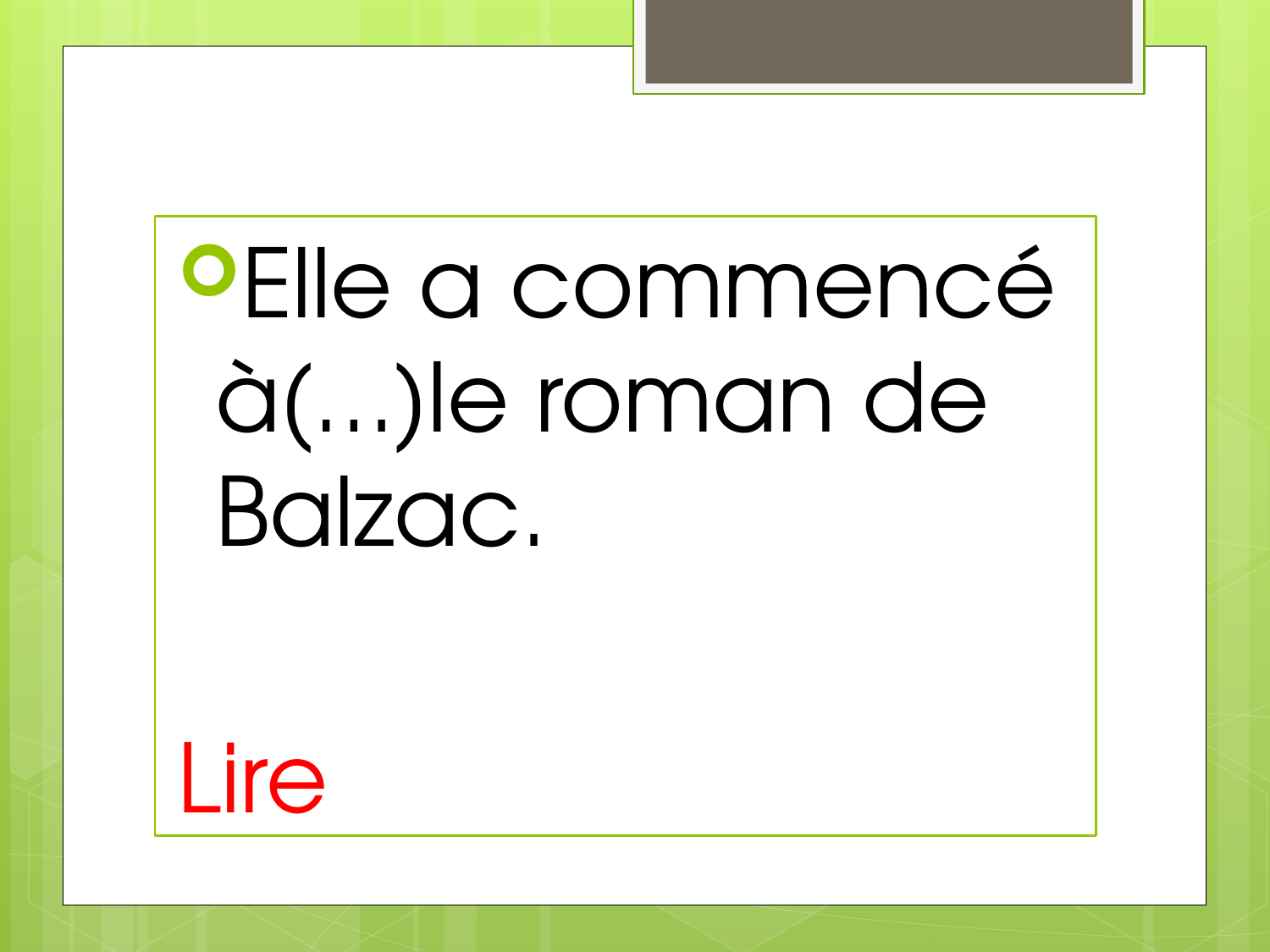

Elle a commencé à(…)le roman de Balzac.

Lire